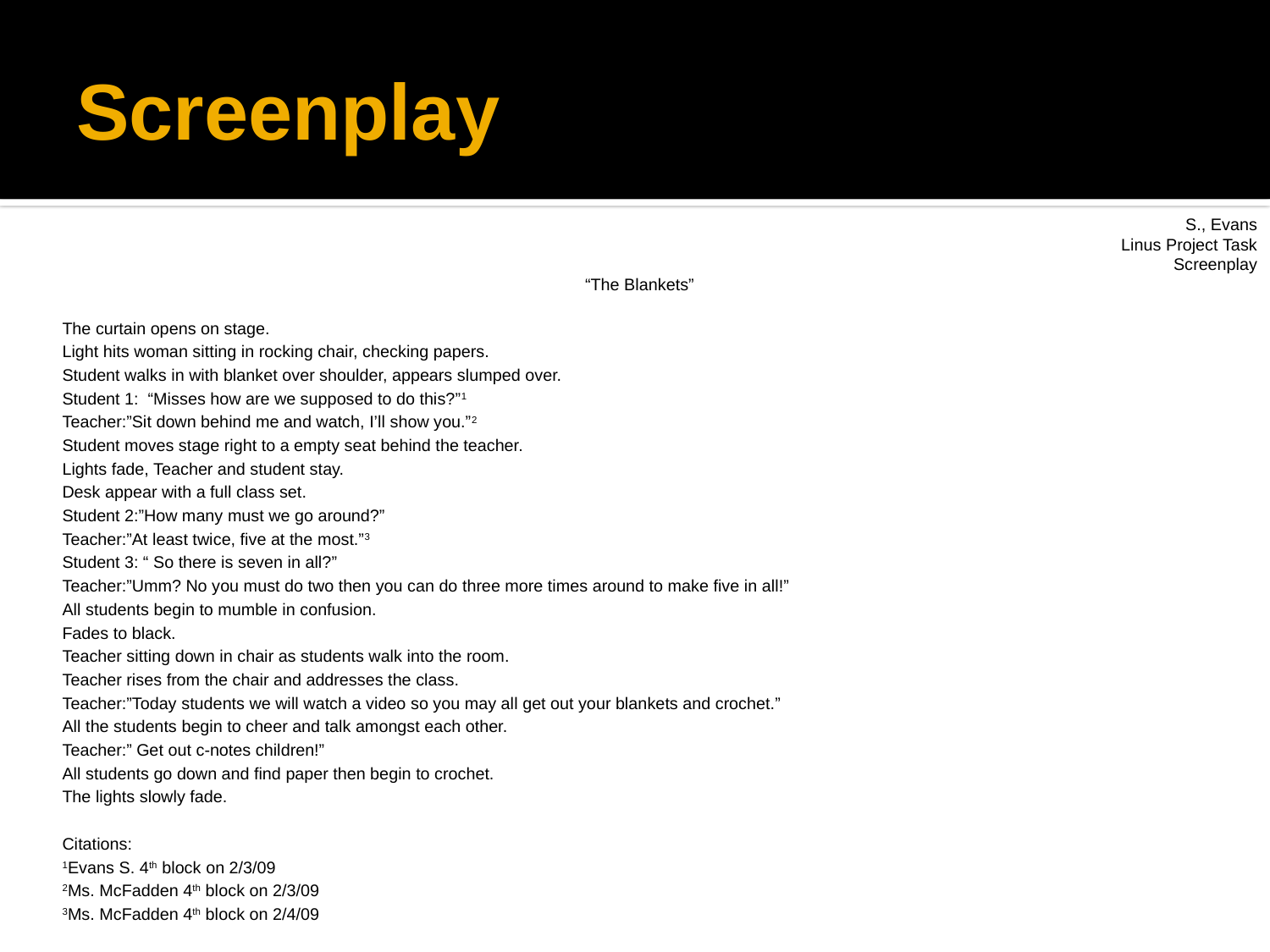

# Screenplay
S., Evans
Linus Project Task
Screenplay
“The Blankets”

The curtain opens on stage.
Light hits woman sitting in rocking chair, checking papers.
Student walks in with blanket over shoulder, appears slumped over.
Student 1:  “Misses how are we supposed to do this?”1
Teacher:”Sit down behind me and watch, I’ll show you.”2
Student moves stage right to a empty seat behind the teacher.
Lights fade, Teacher and student stay.
Desk appear with a full class set.
Student 2:”How many must we go around?”
Teacher:”At least twice, five at the most.”3
Student 3: “ So there is seven in all?”
Teacher:”Umm? No you must do two then you can do three more times around to make five in all!”
All students begin to mumble in confusion.
Fades to black.
Teacher sitting down in chair as students walk into the room.
Teacher rises from the chair and addresses the class.
Teacher:”Today students we will watch a video so you may all get out your blankets and crochet.”
All the students begin to cheer and talk amongst each other.
Teacher:” Get out c-notes children!”
All students go down and find paper then begin to crochet.
The lights slowly fade.

Citations:
1Evans S. 4th block on 2/3/09
2Ms. McFadden 4th block on 2/3/09
3Ms. McFadden 4th block on 2/4/09